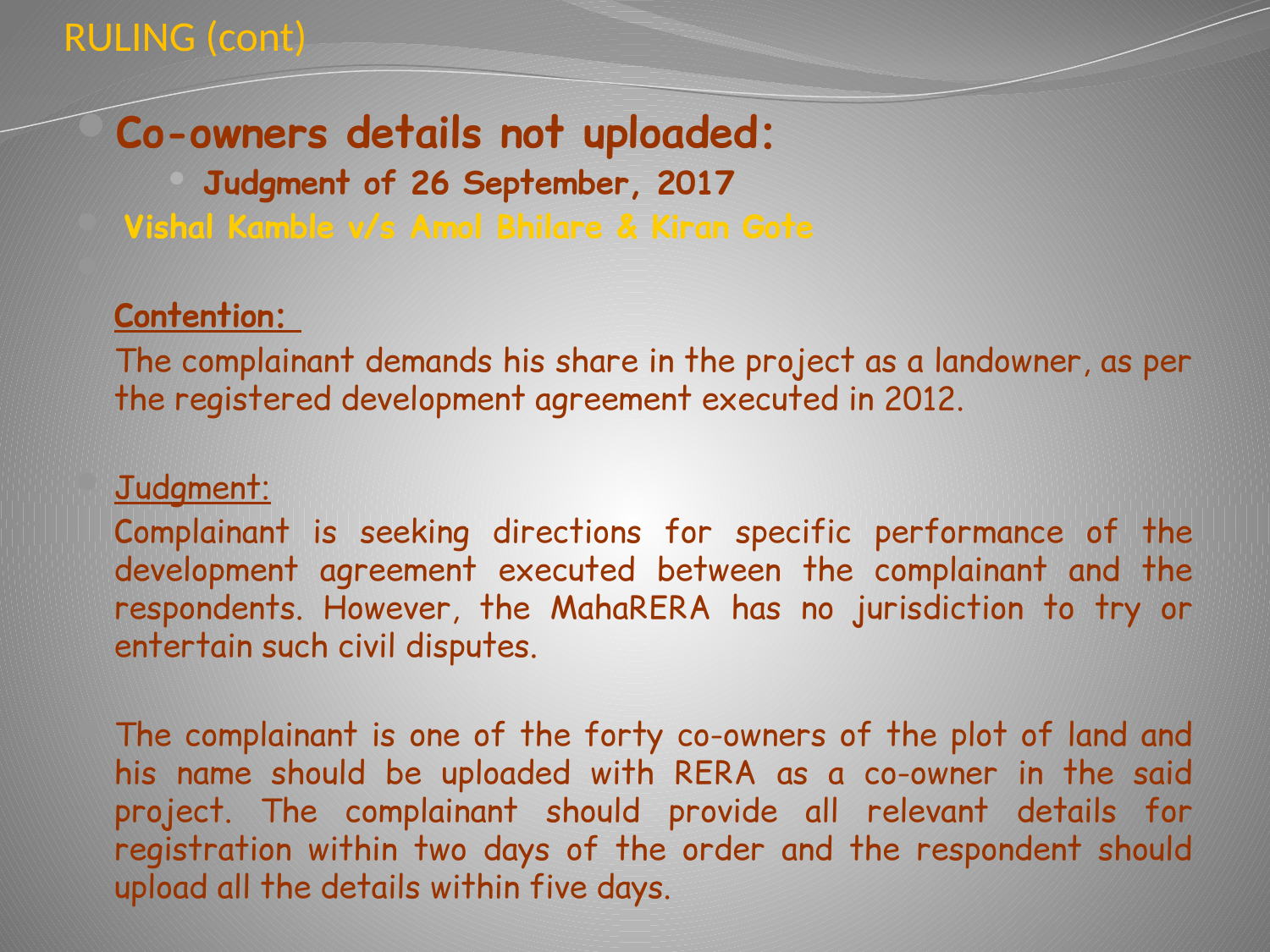

# RULING (cont)

Co-owners details not uploaded:
Judgment of 26 September, 2017
 Vishal Kamble v/s Amol Bhilare & Kiran Gote

Contention:
	The complainant demands his share in the project as a landowner, as per the registered development agreement executed in 2012.

Judgment:
	Complainant is seeking directions for specific performance of the development agreement executed between the complainant and the respondents. However, the MahaRERA has no jurisdiction to try or entertain such civil disputes.

The complainant is one of the forty co-owners of the plot of land and his name should be uploaded with RERA as a co-owner in the said project. The complainant should provide all relevant details for registration within two days of the order and the respondent should upload all the details within five days.